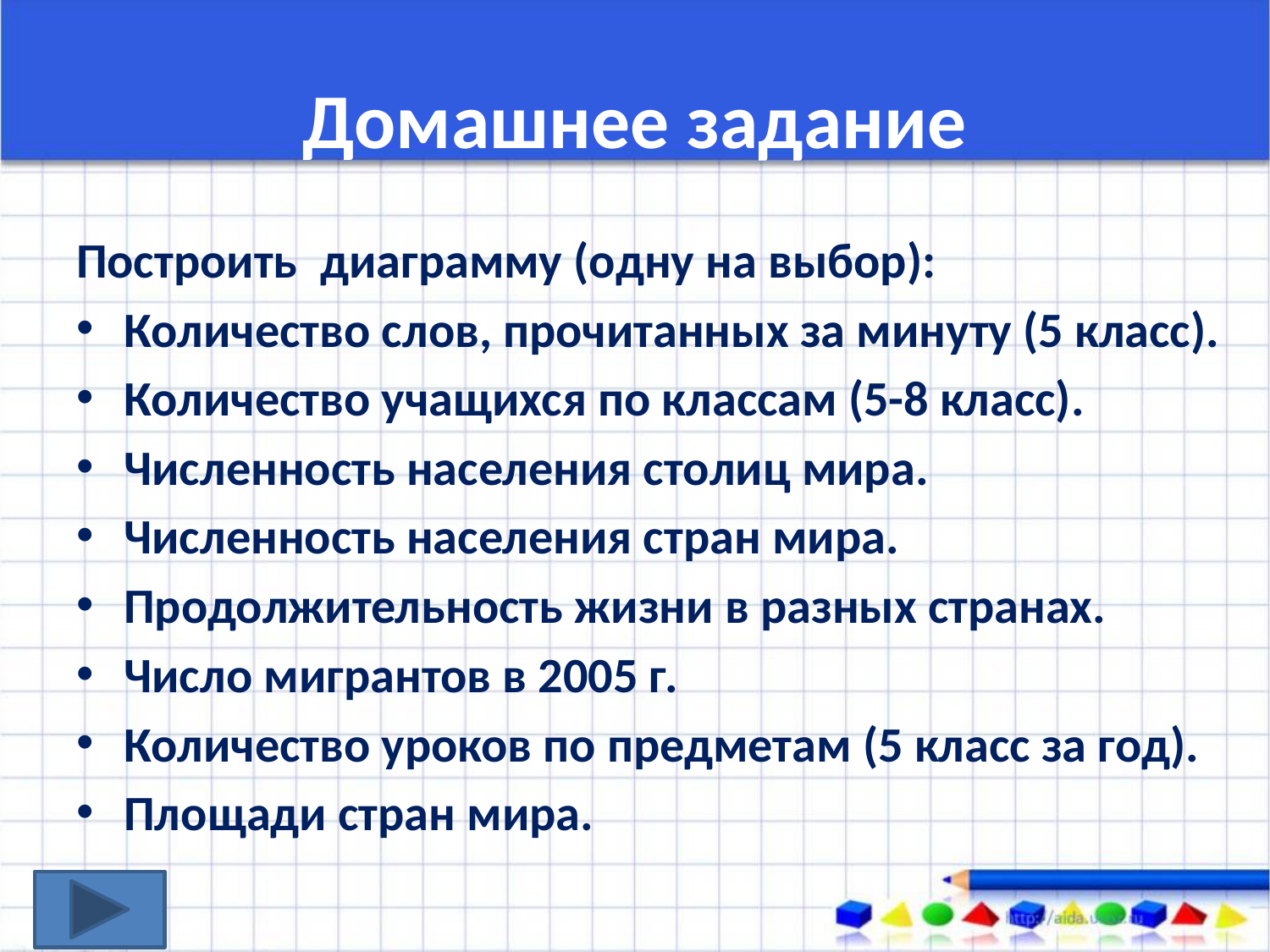

# Домашнее задание
Построить  диаграмму (одну на выбор):
Количество слов, прочитанных за минуту (5 класс).
Количество учащихся по классам (5-8 класс).
Численность населения столиц мира.
Численность населения стран мира.
Продолжительность жизни в разных странах.
Число мигрантов в 2005 г.
Количество уроков по предметам (5 класс за год).
Площади стран мира.